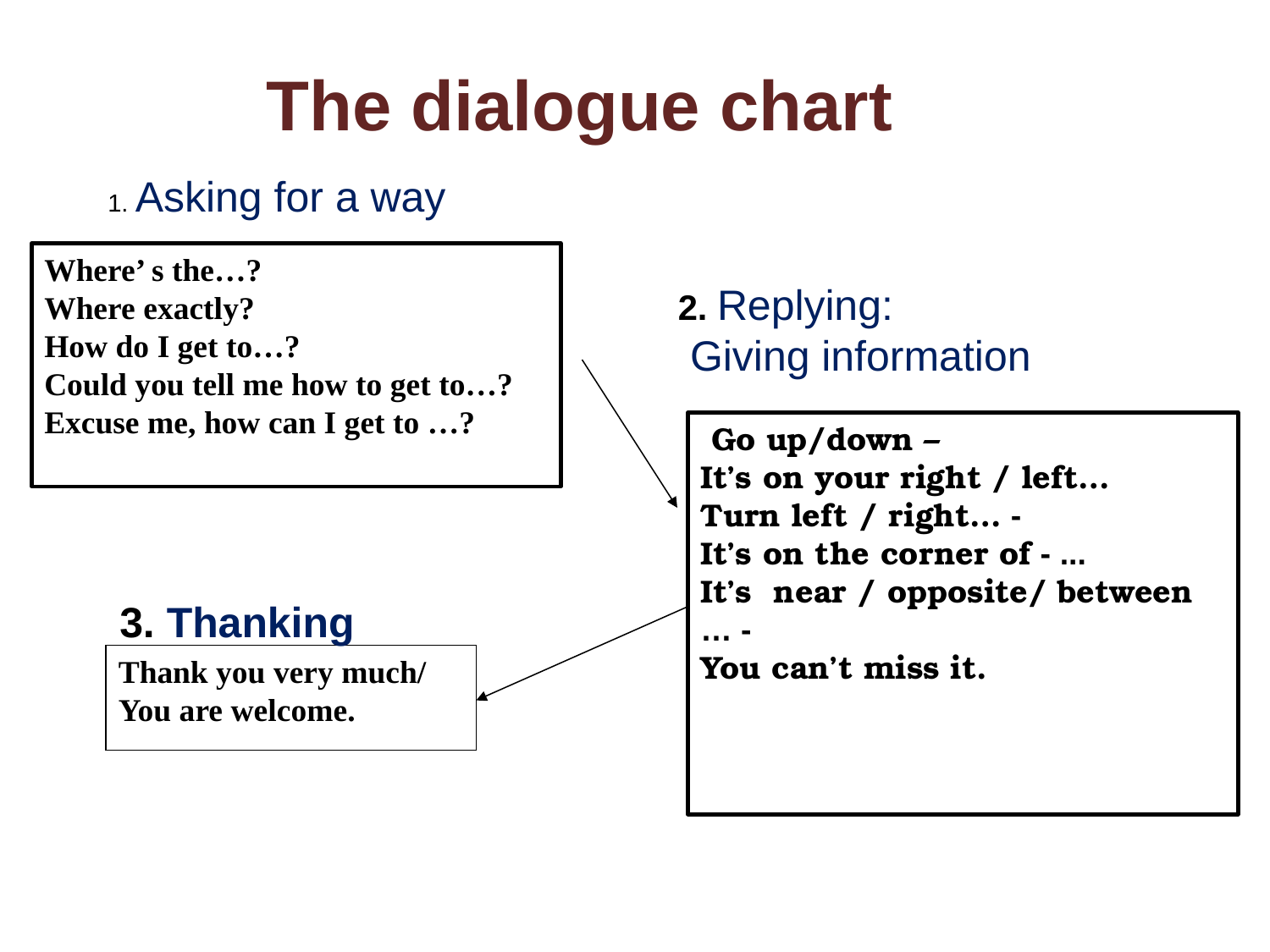

The dialogue chart

1. Asking for a way

2. Replying:
 Giving information

Where’ s the…?
Where exactly?
How do I get to…?
Could you tell me how to get to…? Excuse me, how can I get to …?

 Go up/down –
It’s on your right / left…
Turn left / right… -
It’s on the corner of - ...
It’s  near / opposite/ between … -
You can’t miss it.

3. Thanking

Thank you very much/
You are welcome.